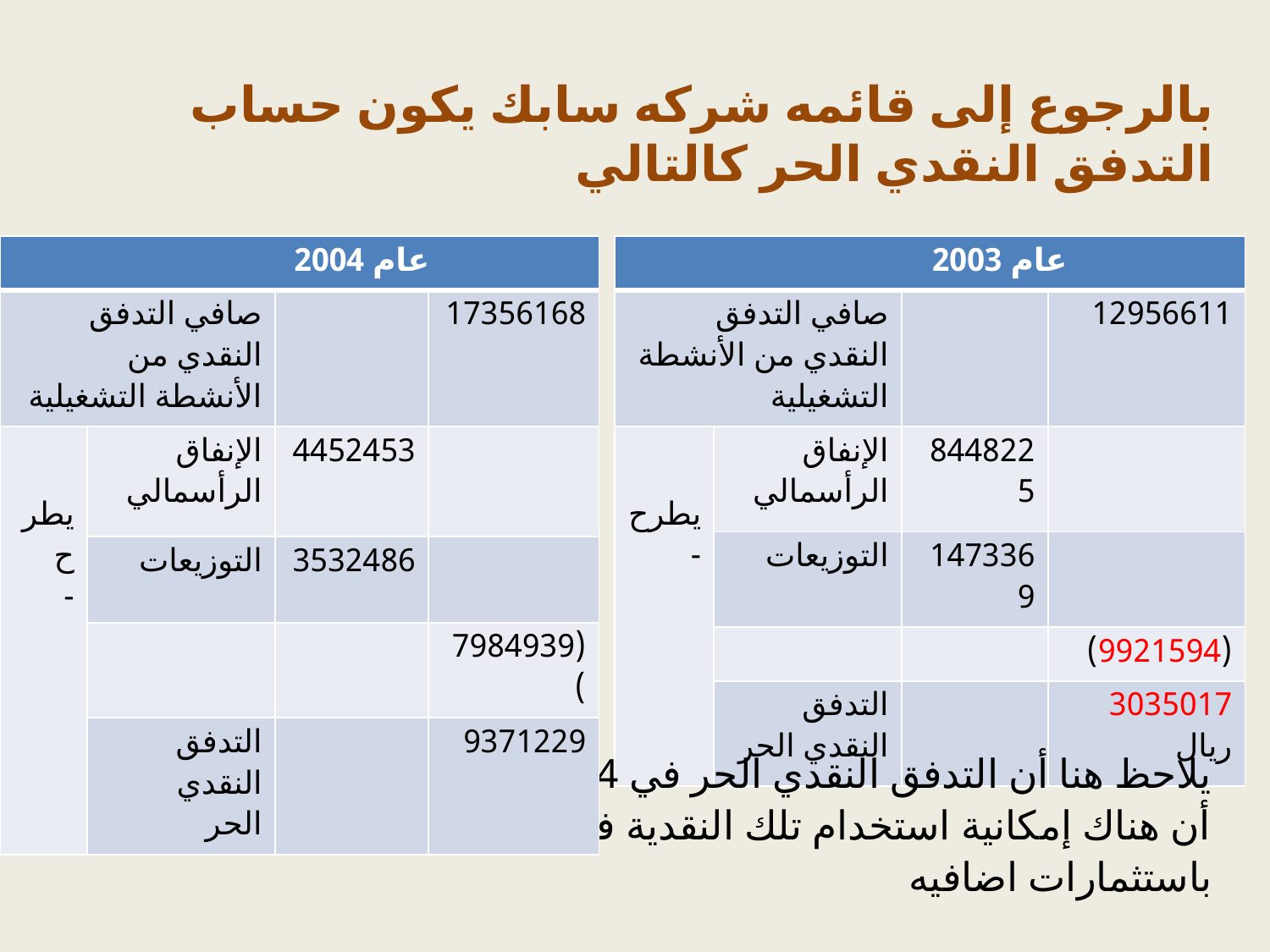

# بالرجوع إلى قائمه شركه سابك يكون حساب التدفق النقدي الحر كالتالي
| عام 2003 |  |  |  |
| --- | --- | --- | --- |
| صافي التدفق النقدي من الأنشطة التشغيلية |  |  | 12956611 |
| يطرح - | الإنفاق الرأسمالي | 8448225 |  |
|  | التوزيعات | 1473369 |  |
|  |  |  | (9921594) |
|  | التدفق النقدي الحر |  | 3035017 ريال |
| عام 2004 |  |  |  |
| --- | --- | --- | --- |
| صافي التدفق النقدي من الأنشطة التشغيلية |  |  | 17356168 |
| يطرح - | الإنفاق الرأسمالي | 4452453 |  |
|  | التوزيعات | 3532486 |  |
|  |  |  | (7984939) |
|  | التدفق النقدي الحر |  | 9371229 |
يلاحظ هنا أن التدفق النقدي الحر في 2004 يفوق مثيله في 2003 يعني أن هناك إمكانية استخدام تلك النقدية في سداد الديون أو القيام باستثمارات اضافيه